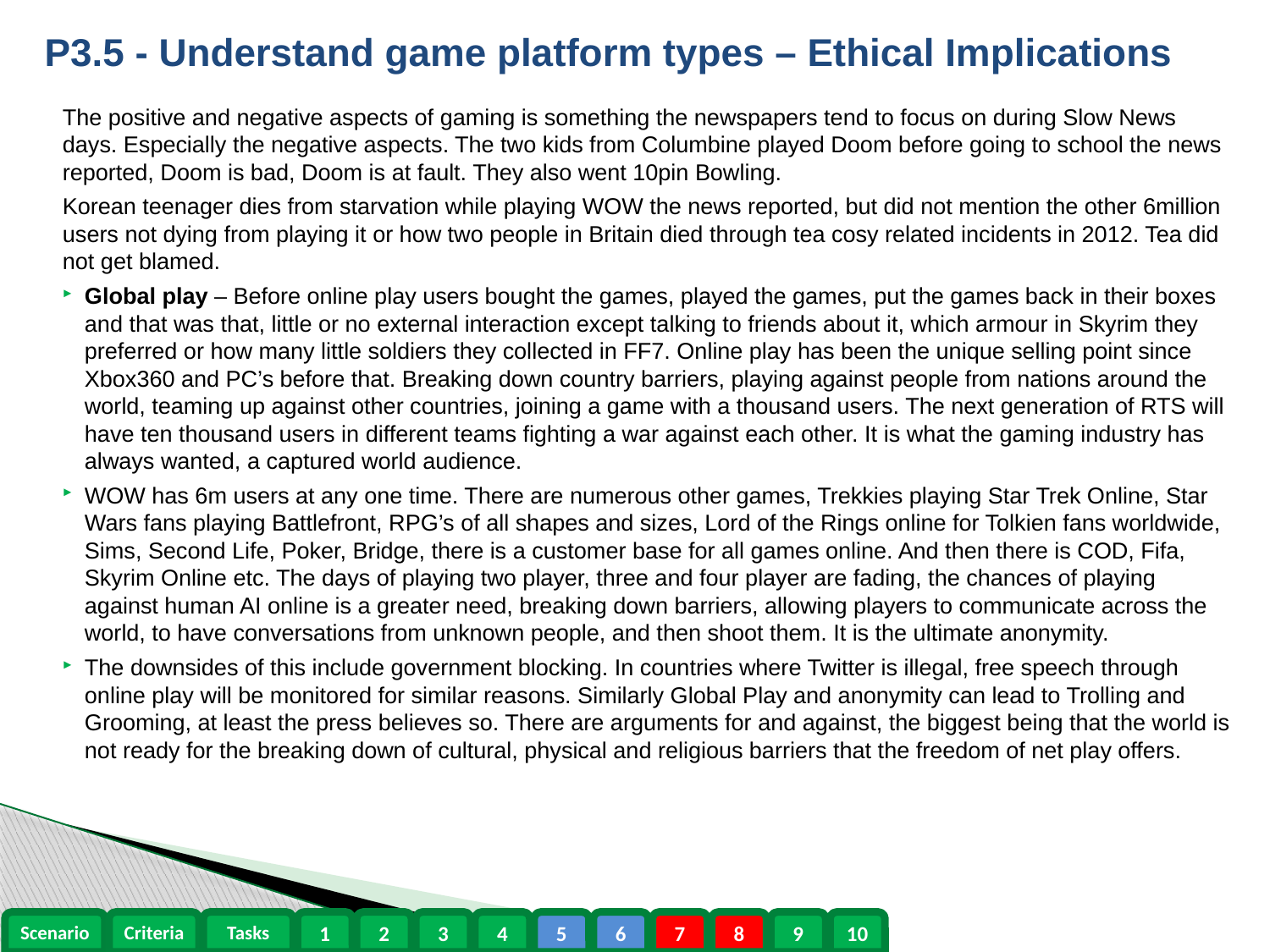

# P3.5 - Understand game platform types – Ethical Implications
The positive and negative aspects of gaming is something the newspapers tend to focus on during Slow News days. Especially the negative aspects. The two kids from Columbine played Doom before going to school the news reported, Doom is bad, Doom is at fault. They also went 10pin Bowling.
Korean teenager dies from starvation while playing WOW the news reported, but did not mention the other 6million users not dying from playing it or how two people in Britain died through tea cosy related incidents in 2012. Tea did not get blamed.
Global play – Before online play users bought the games, played the games, put the games back in their boxes and that was that, little or no external interaction except talking to friends about it, which armour in Skyrim they preferred or how many little soldiers they collected in FF7. Online play has been the unique selling point since Xbox360 and PC’s before that. Breaking down country barriers, playing against people from nations around the world, teaming up against other countries, joining a game with a thousand users. The next generation of RTS will have ten thousand users in different teams fighting a war against each other. It is what the gaming industry has always wanted, a captured world audience.
WOW has 6m users at any one time. There are numerous other games, Trekkies playing Star Trek Online, Star Wars fans playing Battlefront, RPG’s of all shapes and sizes, Lord of the Rings online for Tolkien fans worldwide, Sims, Second Life, Poker, Bridge, there is a customer base for all games online. And then there is COD, Fifa, Skyrim Online etc. The days of playing two player, three and four player are fading, the chances of playing against human AI online is a greater need, breaking down barriers, allowing players to communicate across the world, to have conversations from unknown people, and then shoot them. It is the ultimate anonymity.
The downsides of this include government blocking. In countries where Twitter is illegal, free speech through online play will be monitored for similar reasons. Similarly Global Play and anonymity can lead to Trolling and Grooming, at least the press believes so. There are arguments for and against, the biggest being that the world is not ready for the breaking down of cultural, physical and religious barriers that the freedom of net play offers.